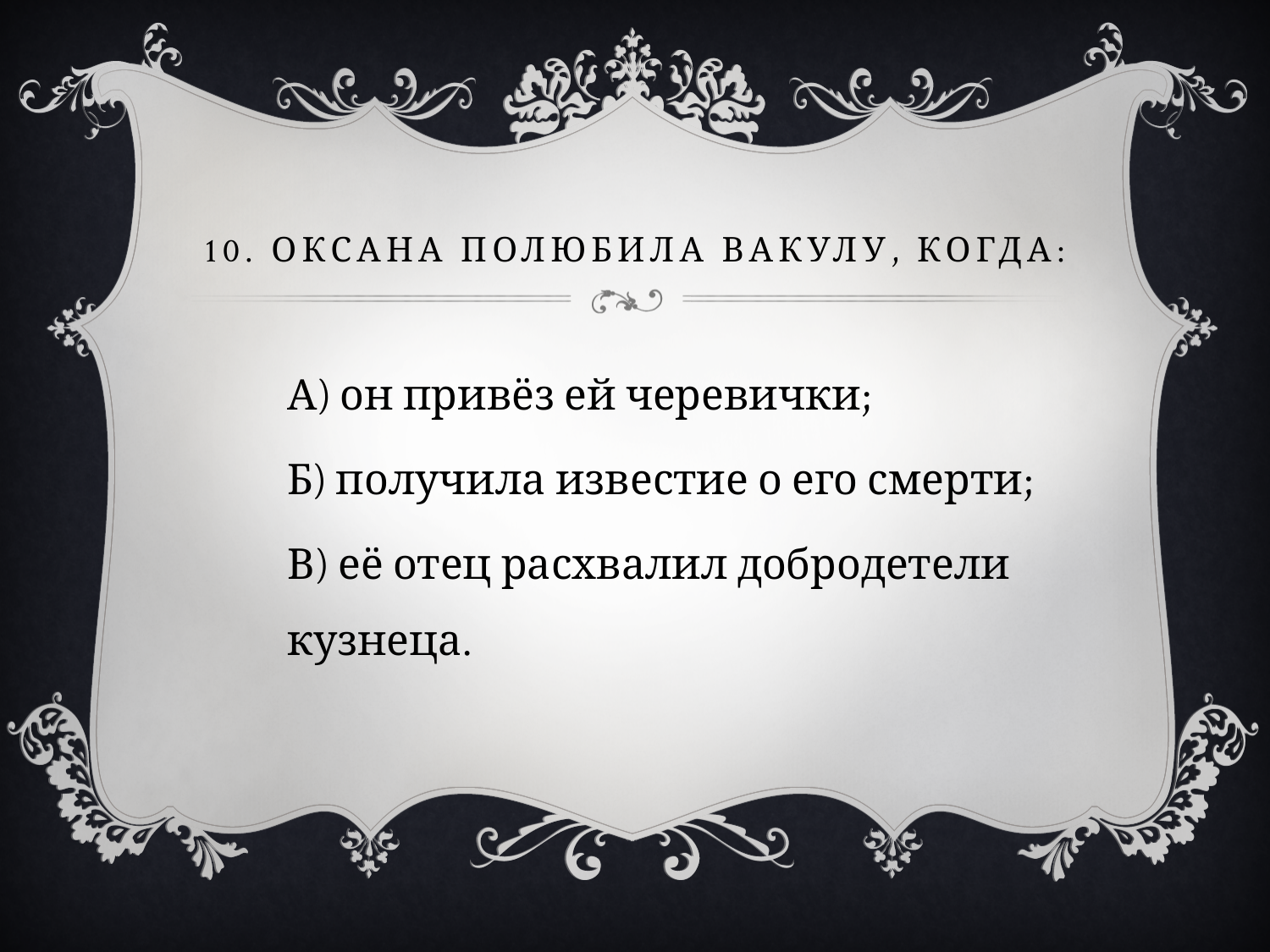

# 10. Оксана полюбила вакулу, когда:
А) он привёз ей черевички;
Б) получила известие о его смерти;
В) её отец расхвалил добродетели кузнеца.